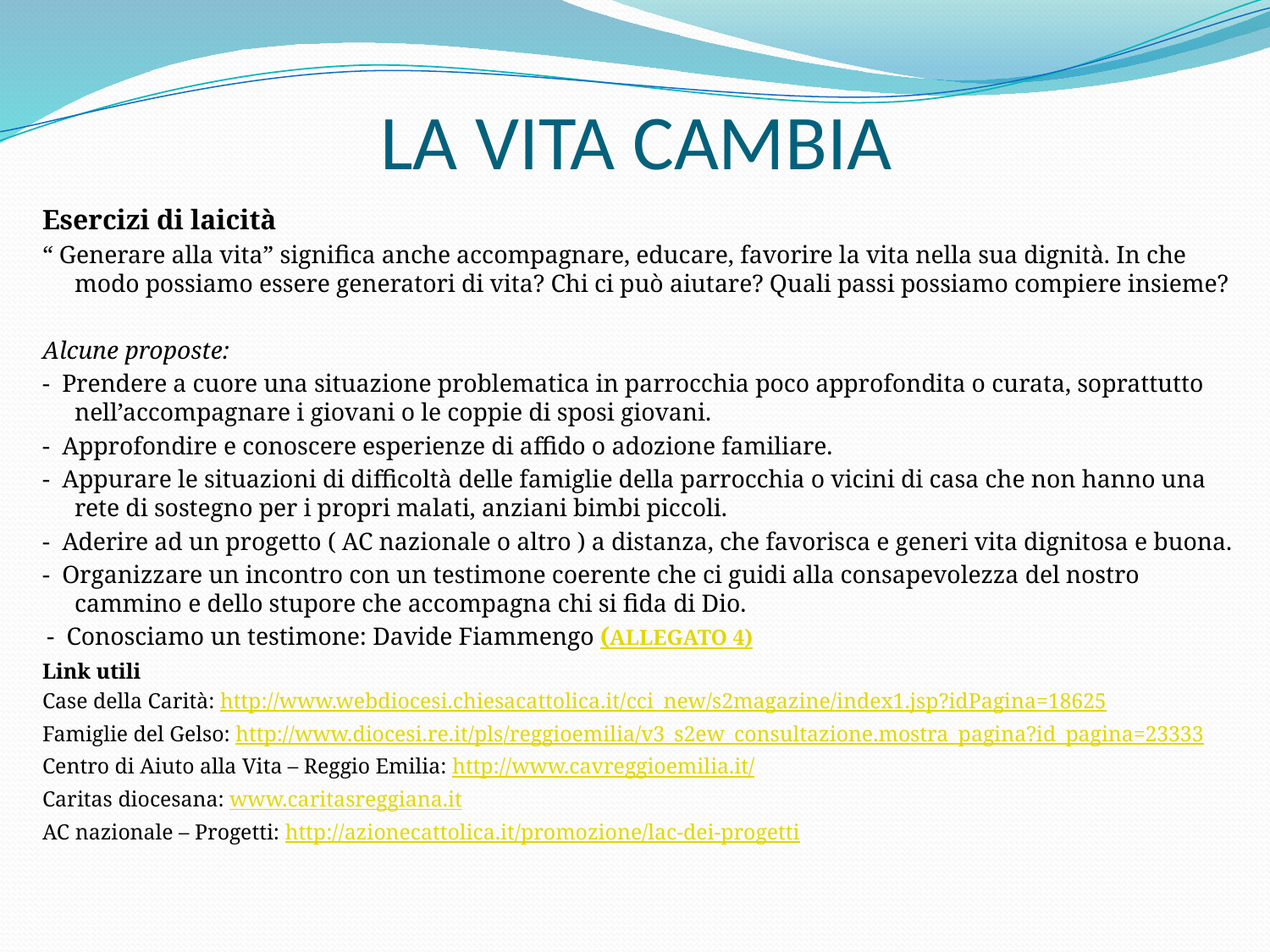

# LA VITA CAMBIA
Esercizi di laicità
“ Generare alla vita” significa anche accompagnare, educare, favorire la vita nella sua dignità. In che modo possiamo essere generatori di vita? Chi ci può aiutare? Quali passi possiamo compiere insieme?

Alcune proposte:
-  Prendere a cuore una situazione problematica in parrocchia poco approfondita o curata, soprattutto nell’accompagnare i giovani o le coppie di sposi giovani.
-  Approfondire e conoscere esperienze di affido o adozione familiare.
-  Appurare le situazioni di difficoltà delle famiglie della parrocchia o vicini di casa che non hanno una rete di sostegno per i propri malati, anziani bimbi piccoli.
-  Aderire ad un progetto ( AC nazionale o altro ) a distanza, che favorisca e generi vita dignitosa e buona.
-  Organizzare un incontro con un testimone coerente che ci guidi alla consapevolezza del nostro cammino e dello stupore che accompagna chi si fida di Dio.
 -  Conosciamo un testimone: Davide Fiammengo (ALLEGATO 4)
Link utili
Case della Carità: http://www.webdiocesi.chiesacattolica.it/cci_new/s2magazine/index1.jsp?idPagina=18625
Famiglie del Gelso: http://www.diocesi.re.it/pls/reggioemilia/v3_s2ew_consultazione.mostra_pagina?id_pagina=23333
Centro di Aiuto alla Vita – Reggio Emilia: http://www.cavreggioemilia.it/
Caritas diocesana: www.caritasreggiana.it
AC nazionale – Progetti: http://azionecattolica.it/promozione/lac-dei-progetti